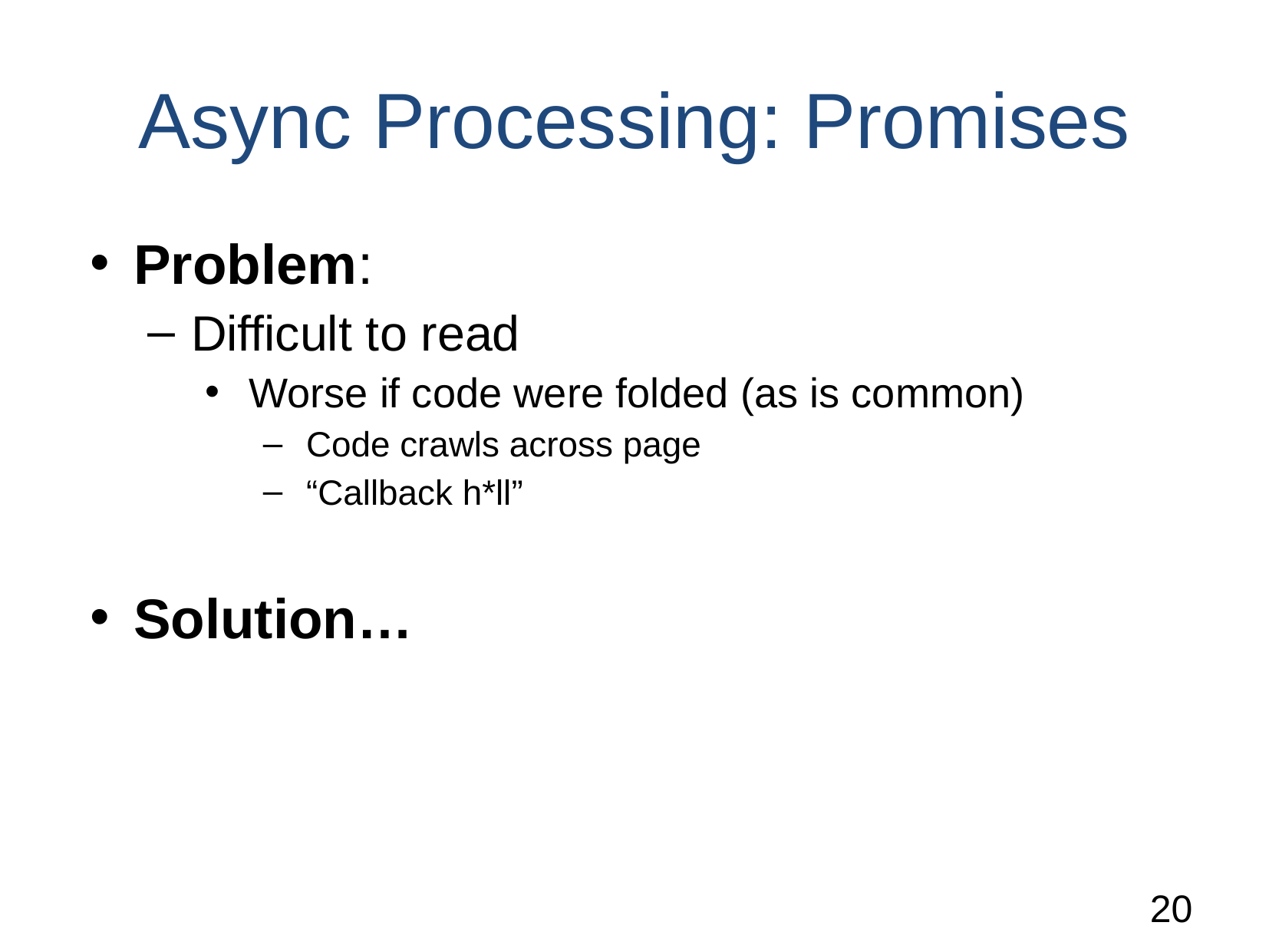

# Async Processing: Promises
Problem:
Difficult to read
Worse if code were folded (as is common)
Code crawls across page
“Callback h*ll”

Solution…

20